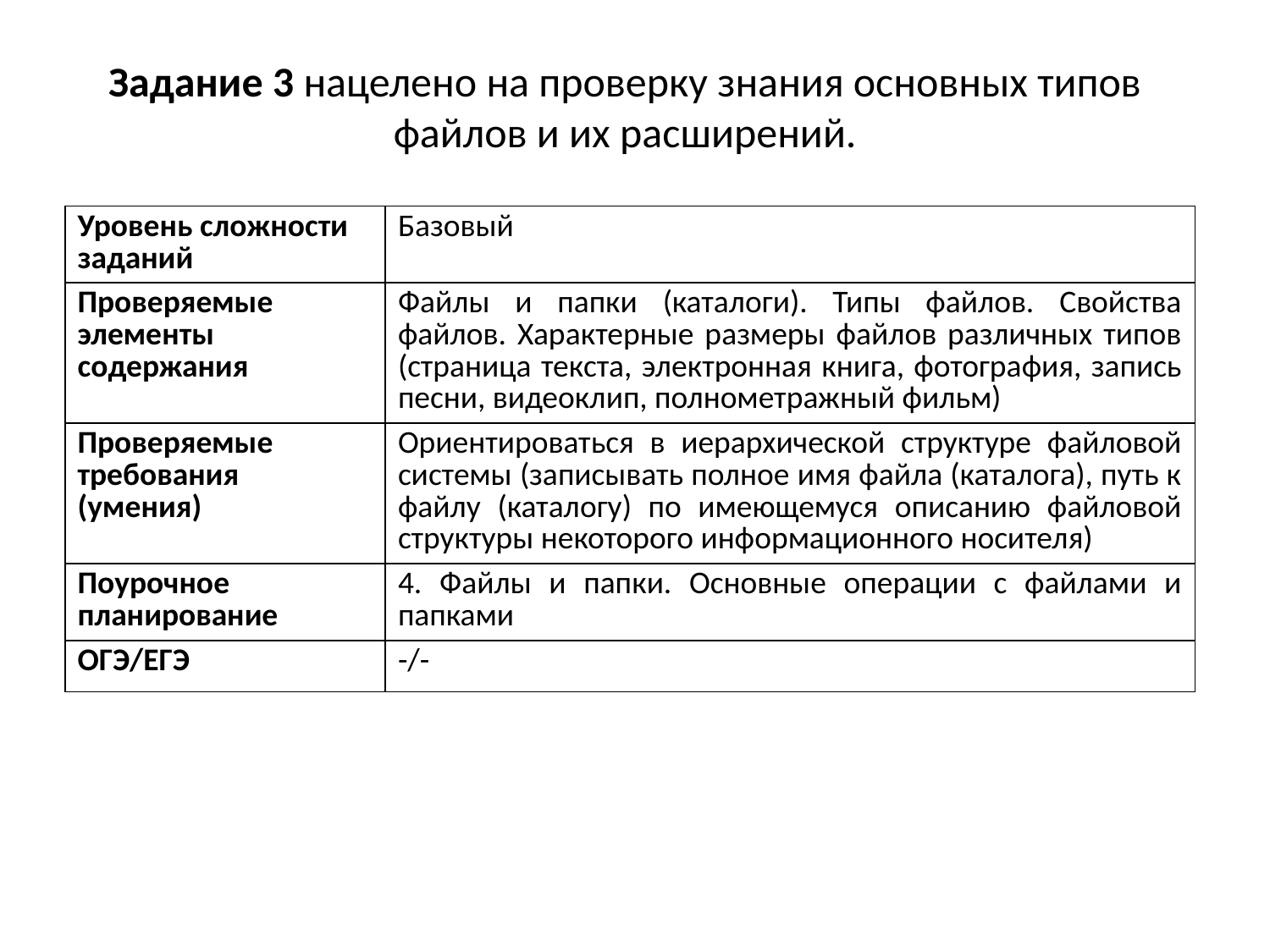

# Задание 3 нацелено на проверку знания основных типов файлов и их расширений.
| Уровень сложности заданий | Базовый |
| --- | --- |
| Проверяемые элементы содержания | Файлы и папки (каталоги). Типы файлов. Свойства файлов. Характерные размеры файлов различных типов (страница текста, электронная книга, фотография, запись песни, видеоклип, полнометражный фильм) |
| Проверяемые требования (умения) | Ориентироваться в иерархической структуре файловой системы (записывать полное имя файла (каталога), путь к файлу (каталогу) по имеющемуся описанию файловой структуры некоторого информационного носителя) |
| Поурочное планирование | 4. Файлы и папки. Основные операции с файлами и папками |
| ОГЭ/ЕГЭ | -/- |